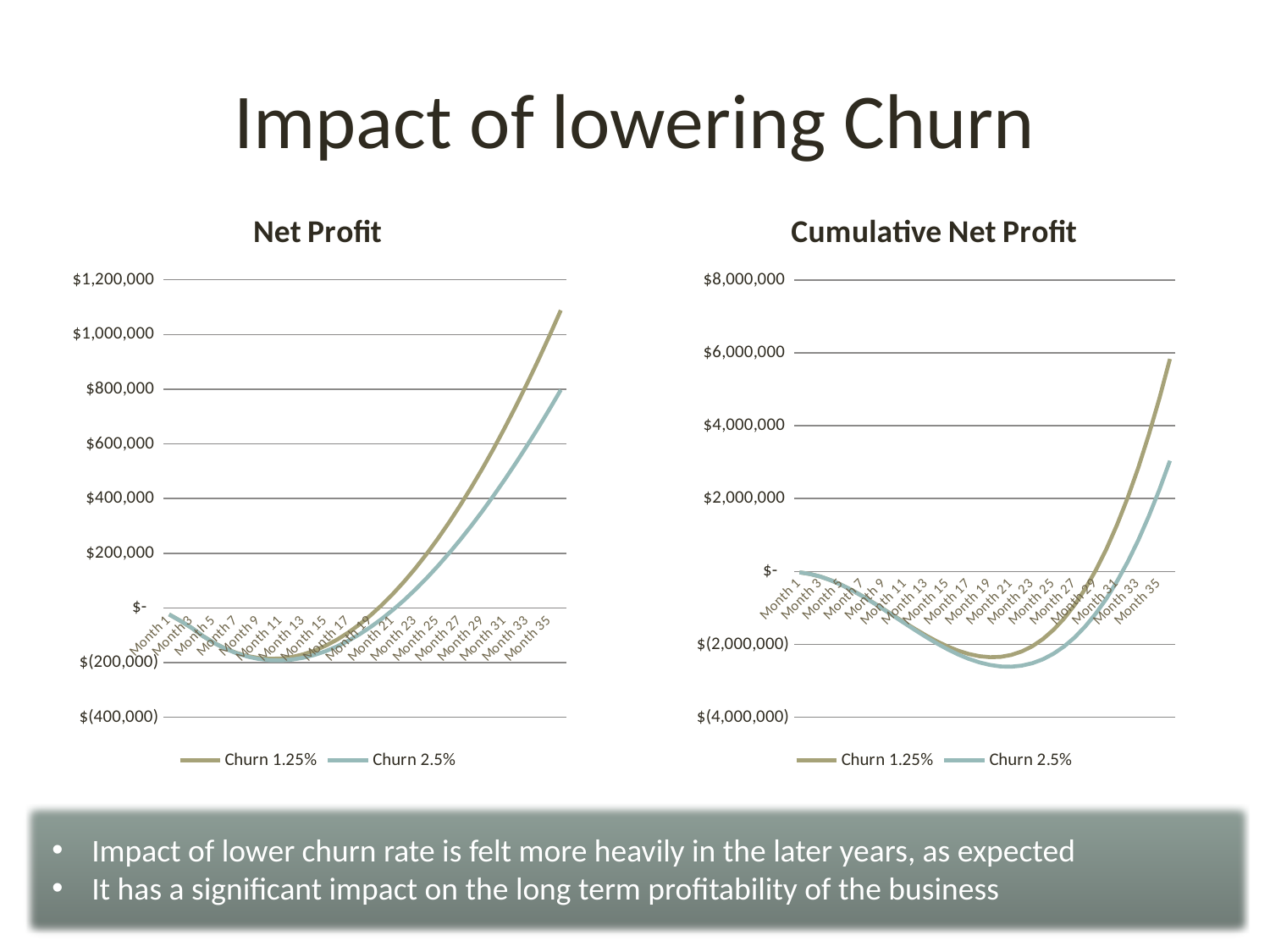

# Impact of lowering Churn

### Chart: Net Profit

| Category | Churn 1.25% | Churn 2.5% |
|---|---|---|
| Month 1 | -23728.22048611111 | -23728.22048611111 |
| Month 2 | -47065.028645833336 | -47070.93142361111 |
| Month 3 | -72555.27256944444 | -72592.23871527777 |
| Month 4 | -102285.41628689236 | -102416.61935763889 |
| Month 5 | -127415.51632419163 | -127760.77893880209 |
| Month 6 | -148003.07322734408 | -148736.7229852973 |
| Month 7 | -164104.86878552655 | -165453.65688549122 |
| Month 8 | -175776.97501555117 | -178018.0558930414 |
| Month 9 | -183074.76303402 | -186533.73338026402 |
| Month 10 | -186052.91181857744 | -191101.90738516717 |
| Month 11 | -184765.4168596472 | -191821.26549480876 |
| Month 12 | -179265.59870402317 | -188788.02810657053 |
| Month 13 | -169606.11139166384 | -182096.01010789938 |
| Month 14 | -155838.9507870284 | -171836.68101405597 |
| Month 15 | -138015.4628062704 | -158099.22360241984 |
| Month 16 | -116186.3515415914 | -140970.59108093585 |
| Month 17 | -90401.68728404026 | -120535.56282735005 |
| Month 18 | -60710.91444602795 | -96876.7987349648 |
| Month 19 | -27162.859384810203 | -70074.89219975041 |
| Month 20 | 10194.26187182276 | -40208.42178277753 |
| Month 21 | 51312.835996428854 | -7354.001581089804 |
| Month 22 | 96145.84482815734 | 28413.6696606942 |
| Month 23 | 144646.8579331698 | 67021.7606665726 |
| Month 24 | 196770.02525805053 | 108399.26094244304 |
| Month 25 | 252470.06987505045 | 152476.93525655556 |
| Month 26 | 311702.28081801895 | 199187.27925795421 |
| Month 27 | 374422.5060078803 | 248464.47620445665 |
| Month 28 | 440587.1452665494 | 300244.3547724355 |
| Month 29 | 510153.14341816586 | 354464.347921354 |
| Month 30 | 583077.9834765673 | 411063.4527866882 |
| Month 31 | 659319.679917919 | 469982.19157552766 |
| Month 32 | 738836.7720374351 | 531162.5734397855 |
| Month 33 | 821588.3173891373 | 594548.0573025756 |
| Month 34 | 907533.885307624 | 660083.5156139345 |
| Month 35 | 996633.55051081 | 727715.1990126483 |
| Month 36 | 1088847.8867826369 | 797390.7018715339 |

### Chart: Cumulative Net Profit

| Category | Churn 1.25% | Churn 2.5% |
|---|---|---|
| Month 1 | -23728.22048611111 | -23728.22048611111 |
| Month 2 | -70793.24913194445 | -70799.15190972222 |
| Month 3 | -143348.52170138888 | -143391.39062499997 |
| Month 4 | -245633.93798828122 | -245808.00998263888 |
| Month 5 | -373049.45431247284 | -373568.78892144095 |
| Month 6 | -521052.52753981686 | -522305.5119067382 |
| Month 7 | -685157.3963253435 | -687759.1687922295 |
| Month 8 | -860934.3713408946 | -865777.2246852708 |
| Month 9 | -1044009.1343749145 | -1052310.9580655347 |
| Month 10 | -1230062.046193492 | -1243412.865450702 |
| Month 11 | -1414827.463053139 | -1435234.1309455105 |
| Month 12 | -1594093.061757162 | -1624022.159052081 |
| Month 13 | -1763699.1731488258 | -1806118.16915998 |
| Month 14 | -1919538.1239358543 | -1977954.8501740363 |
| Month 15 | -2057553.586742125 | -2136054.0737764565 |
| Month 16 | -2173739.9382837163 | -2277024.664857392 |
| Month 17 | -2264141.6255677566 | -2397560.227684742 |
| Month 18 | -2324852.540013785 | -2494437.0264197066 |
| Month 19 | -2352015.399398595 | -2564511.9186194567 |
| Month 20 | -2341821.137526771 | -2604720.3404022334 |
| Month 21 | -2290508.3015303425 | -2612074.341983323 |
| Month 22 | -2194362.456702185 | -2583660.672322629 |
| Month 23 | -2049715.5987690147 | -2516638.9116560575 |
| Month 24 | -1852945.5735109653 | -2408239.6507136133 |
| Month 25 | -1600475.5036359131 | -2255762.7154570576 |
| Month 26 | -1288773.222817894 | -2056575.4361991044 |
| Month 27 | -914350.7168100141 | -1808110.9599946477 |
| Month 28 | -473763.57154346444 | -1507866.6052222103 |
| Month 29 | 36389.57187470049 | -1153402.2573008537 |
| Month 30 | 619467.5553512648 | -742338.804514166 |
| Month 31 | 1278787.2352691852 | -272356.6129386388 |
| Month 32 | 2017624.0073066242 | 258805.96050114557 |
| Month 33 | 2839212.3246957622 | 853354.0178037211 |
| Month 34 | 3746746.210003387 | 1513437.5334176533 |
| Month 35 | 4743379.7605142 | 2241152.7324303016 |
| Month 36 | 5832227.647296835 | 3038543.4343018346 |
Impact of lower churn rate is felt more heavily in the later years, as expected
It has a significant impact on the long term profitability of the business